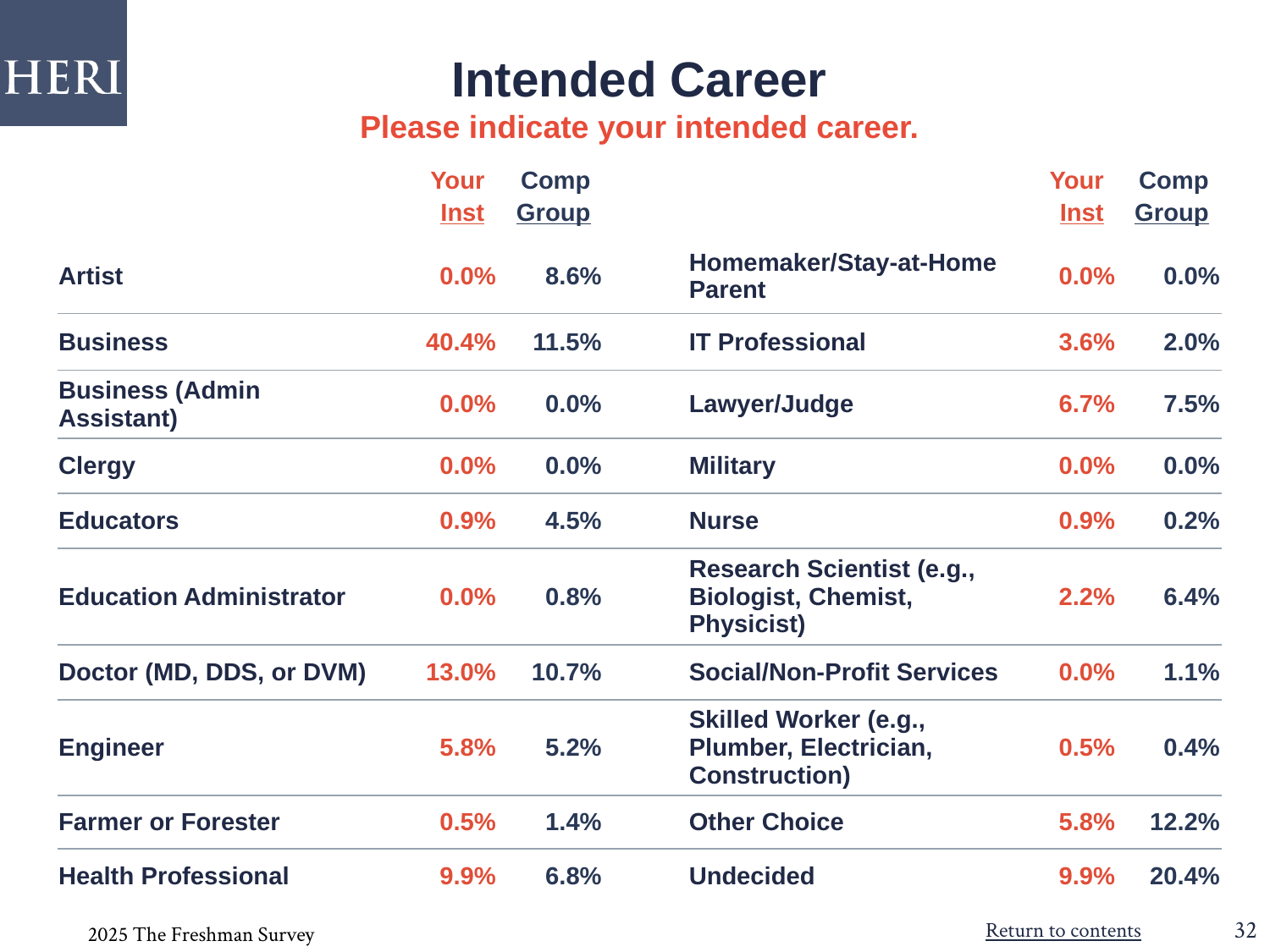

Intended Career
Please indicate your intended career.
|  | Your  Inst | Comp Group |  |  | Your Inst | Comp Group |
| --- | --- | --- | --- | --- | --- | --- |
| Artist | 0.0% | 8.6% |  | Homemaker/Stay-at-Home Parent | 0.0% | 0.0% |
| Business | 40.4% | 11.5% |  | IT Professional | 3.6% | 2.0% |
| Business (Admin Assistant) | 0.0% | 0.0% |  | Lawyer/Judge | 6.7% | 7.5% |
| Clergy | 0.0% | 0.0% |  | Military | 0.0% | 0.0% |
| Educators | 0.9% | 4.5% |  | Nurse | 0.9% | 0.2% |
| Education Administrator | 0.0% | 0.8% |  | Research Scientist (e.g., Biologist, Chemist, Physicist) | 2.2% | 6.4% |
| Doctor (MD, DDS, or DVM) | 13.0% | 10.7% |  | Social/Non-Profit Services | 0.0% | 1.1% |
| Engineer | 5.8% | 5.2% |  | Skilled Worker (e.g., Plumber, Electrician, Construction) | 0.5% | 0.4% |
| Farmer or Forester | 0.5% | 1.4% |  | Other Choice | 5.8% | 12.2% |
| Health Professional | 9.9% | 6.8% |  | Undecided | 9.9% | 20.4% |
|  |  |  |  |  |  |  |
2025 The Freshman Survey
Return to contents
32